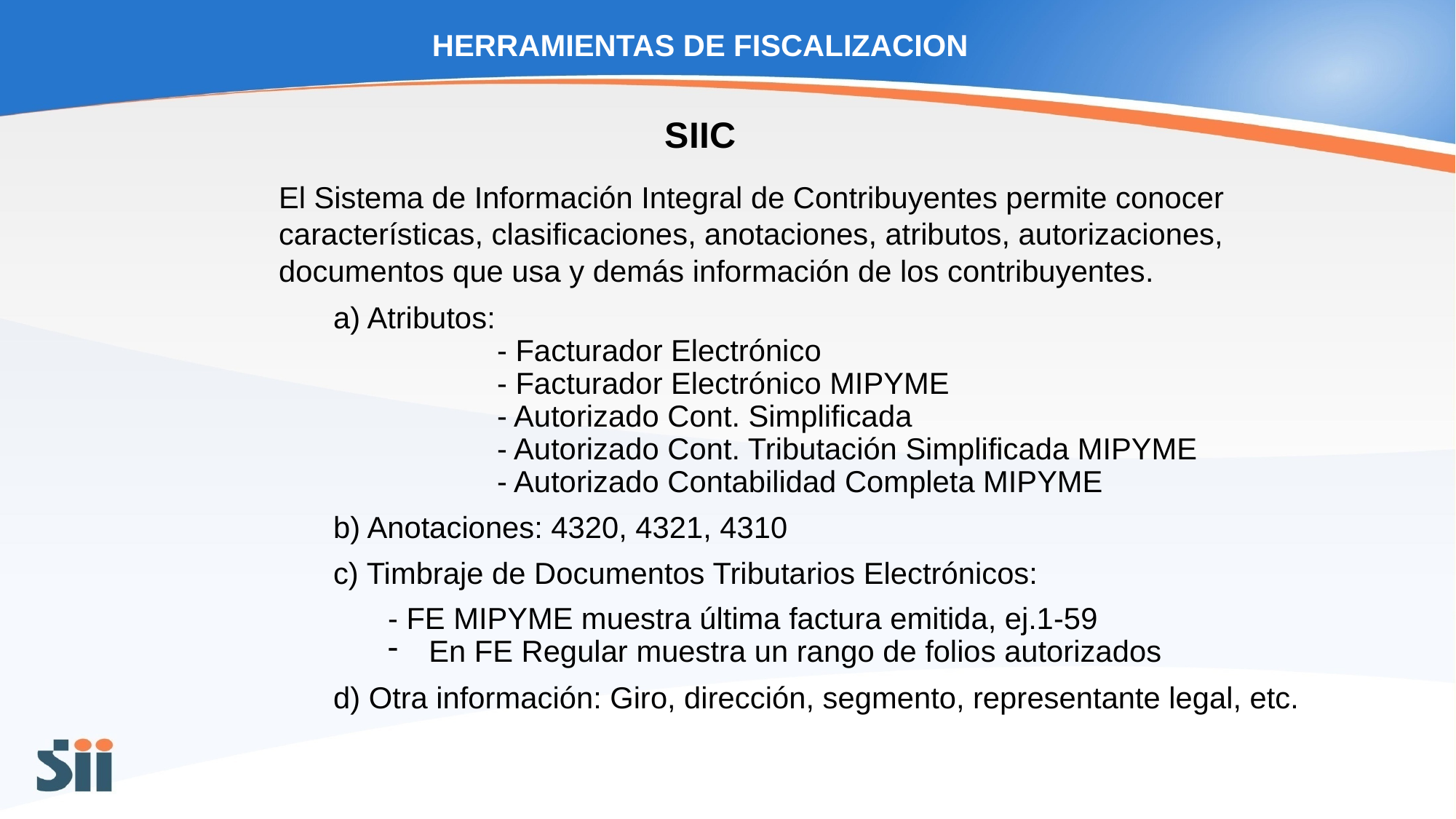

HERRAMIENTAS DE FISCALIZACION
SIIC

El Sistema de Información Integral de Contribuyentes permite conocer características, clasificaciones, anotaciones, atributos, autorizaciones, documentos que usa y demás información de los contribuyentes.

a) Atributos:
	- Facturador Electrónico
	- Facturador Electrónico MIPYME
	- Autorizado Cont. Simplificada
	- Autorizado Cont. Tributación Simplificada MIPYME
	- Autorizado Contabilidad Completa MIPYME

b) Anotaciones: 4320, 4321, 4310

c) Timbraje de Documentos Tributarios Electrónicos:

- FE MIPYME muestra última factura emitida, ej.1-59
En FE Regular muestra un rango de folios autorizados

d) Otra información: Giro, dirección, segmento, representante legal, etc.